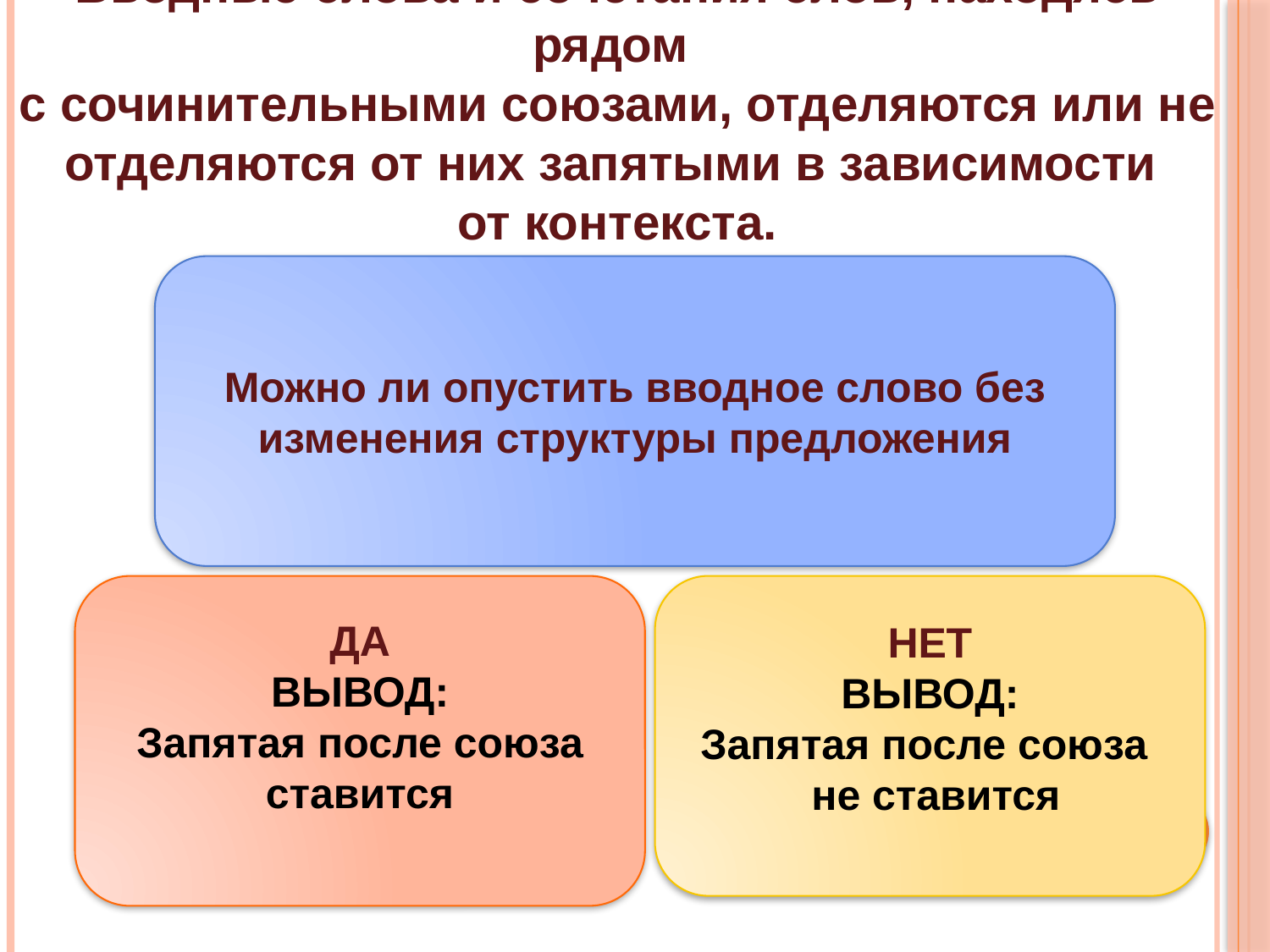

# Вводные слова и сочетания слов, находясь рядом с сочинительными союзами, отделяются или не отделяются от них запятыми в зависимости от контекста.

Можно ли опустить вводное слово без изменения структуры предложения
ДА
ВЫВОД:
Запятая после союза ставится

НЕТ
ВЫВОД:
Запятая после союза
 не ставится